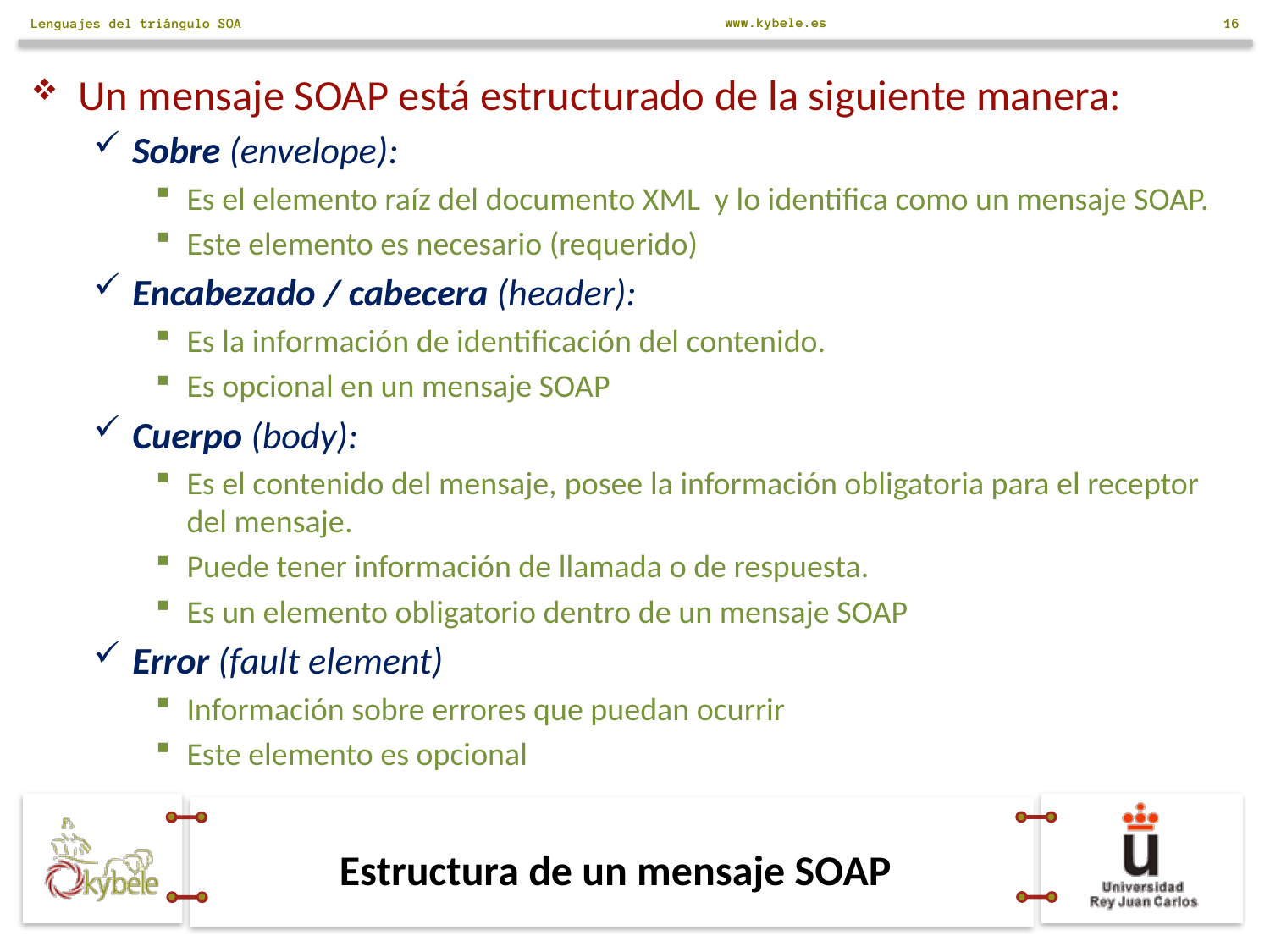

Lenguajes del triángulo SOA
16
Un mensaje SOAP está estructurado de la siguiente manera:
Sobre (envelope):
Es el elemento raíz del documento XML  y lo identifica como un mensaje SOAP.
Este elemento es necesario (requerido)
Encabezado / cabecera (header):
Es la información de identificación del contenido.
Es opcional en un mensaje SOAP
Cuerpo (body):
Es el contenido del mensaje, posee la información obligatoria para el receptor del mensaje.
Puede tener información de llamada o de respuesta.
Es un elemento obligatorio dentro de un mensaje SOAP
Error (fault element)
Información sobre errores que puedan ocurrir
Este elemento es opcional
# Estructura de un mensaje SOAP